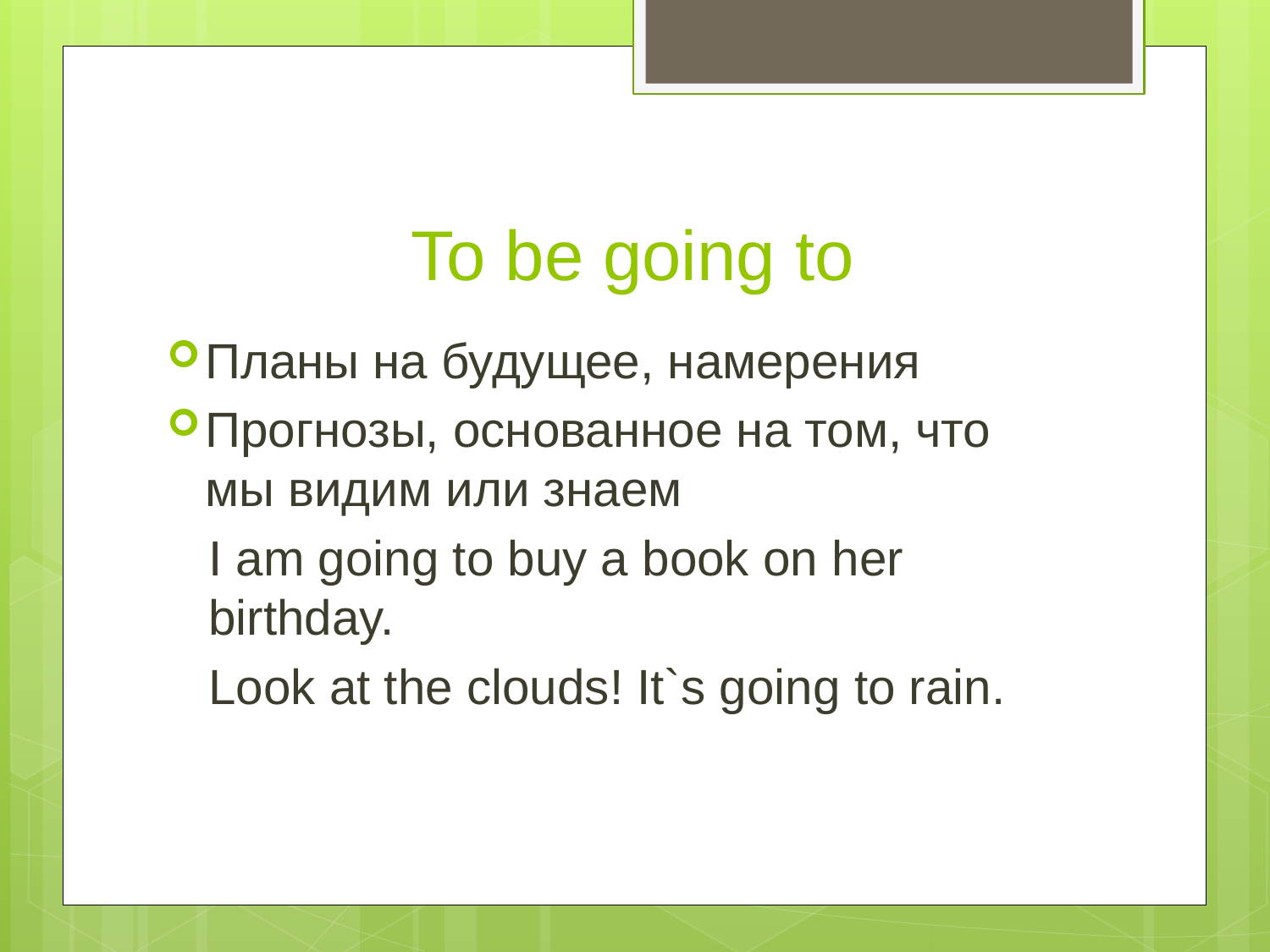

# To be going to
Планы на будущее, намерения
Прогнозы, основанное на том, что мы видим или знаем
I am going to buy a book on her birthday.
Look at the clouds! It`s going to rain.